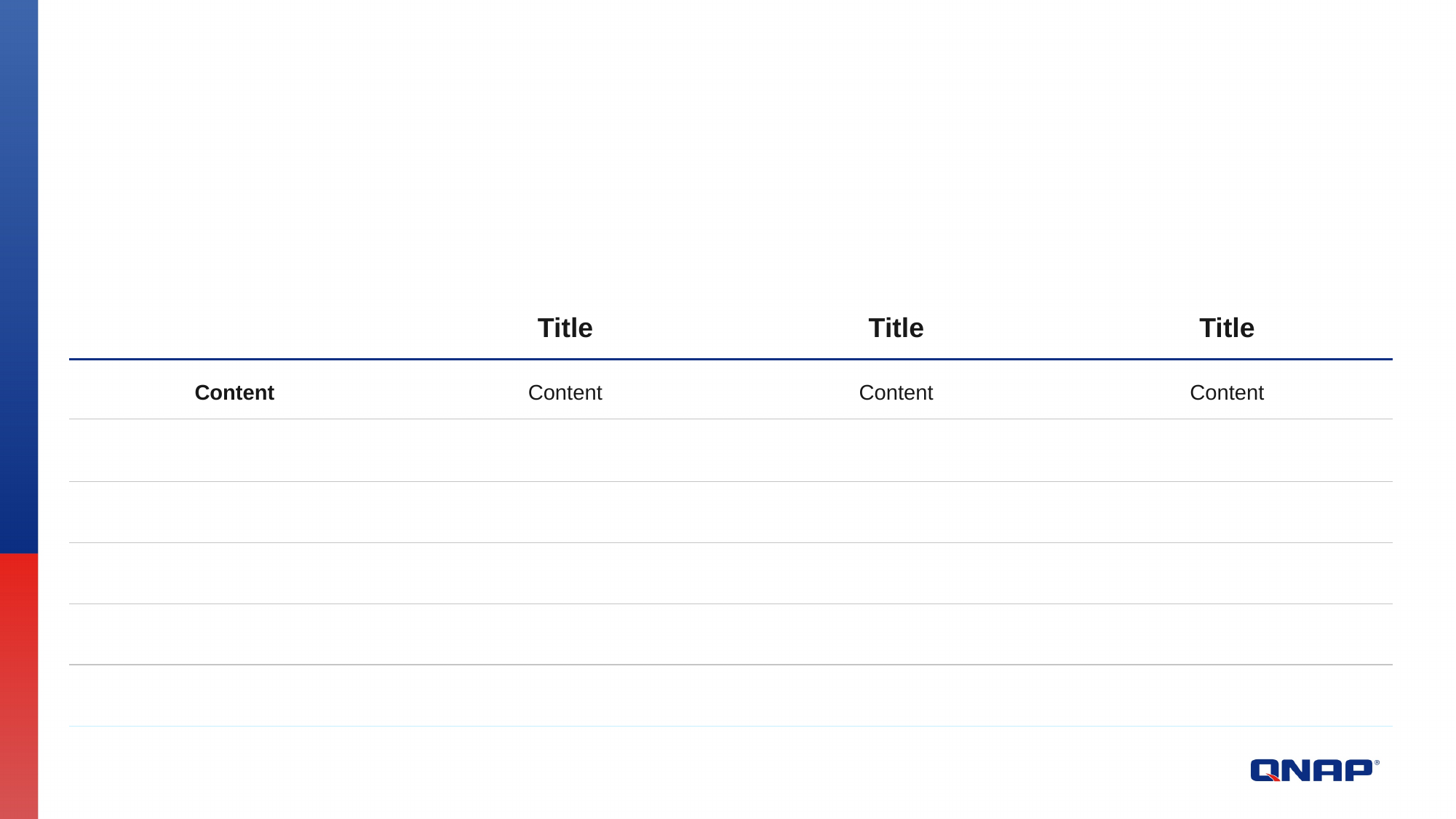

#

|  | Title | Title | Title |
| --- | --- | --- | --- |
| Content | Content | Content | Content |
|  |  |  |  |
|  |  |  |  |
|  |  |  |  |
|  |  |  |  |
|  |  |  |  |